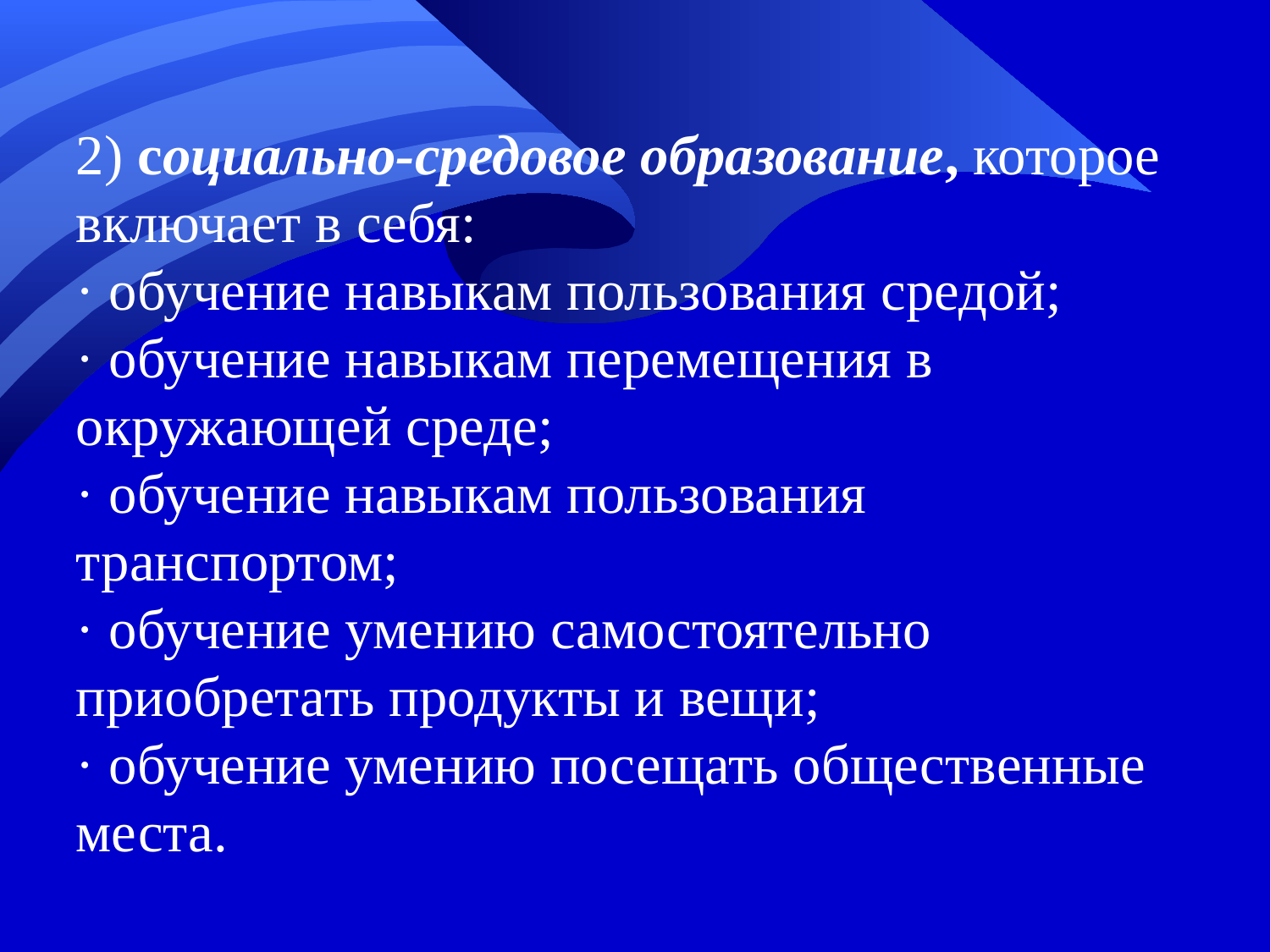

2) социально-средовое образование, которое включает в себя:
· обучение навыкам пользования средой;
· обучение навыкам перемещения в окружающей среде;
· обучение навыкам пользования транспортом;
· обучение умению самостоятельно приобретать продукты и вещи;
· обучение умению посещать общественные места.